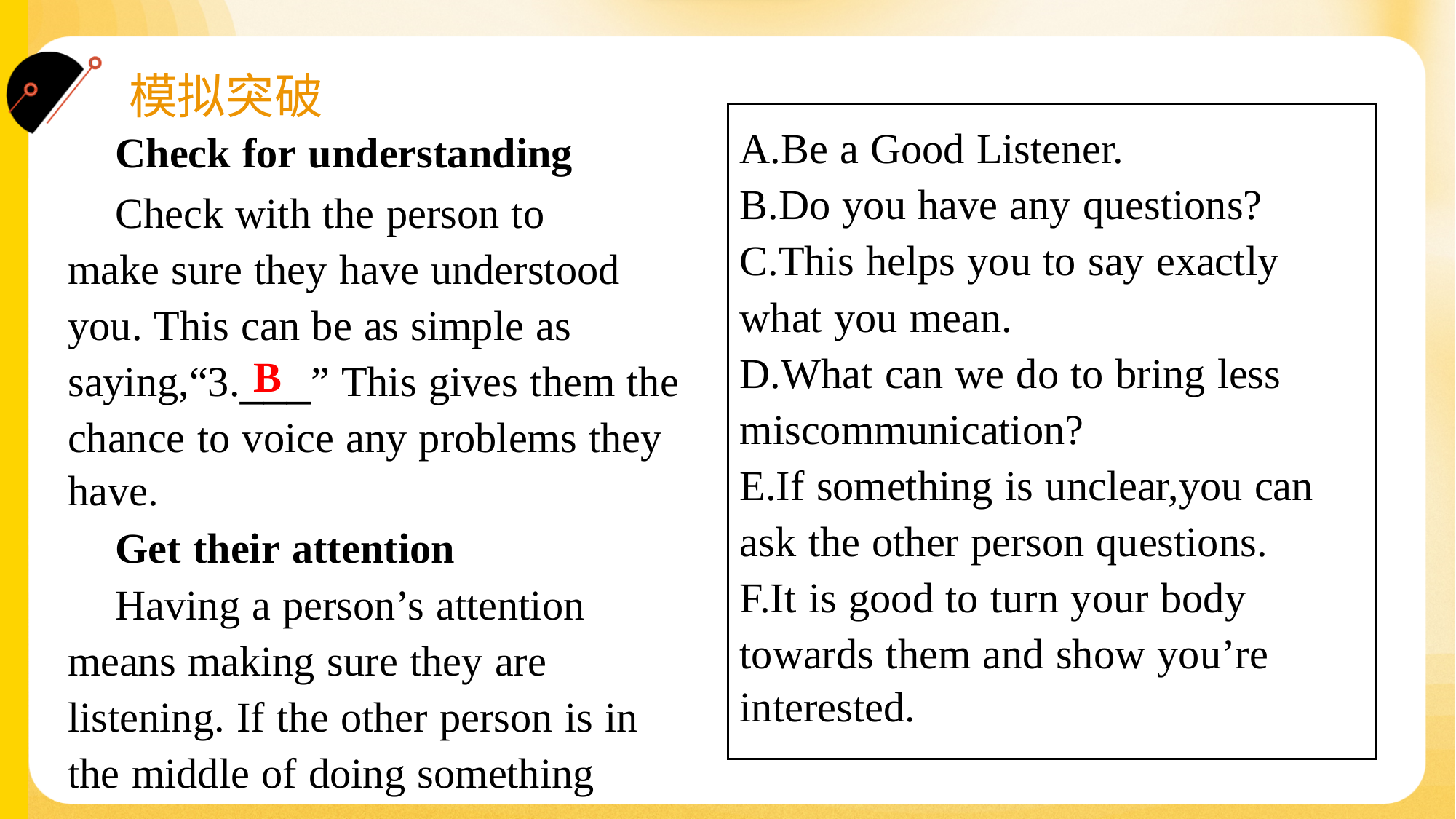

A.Be a Good Listener.
B.Do you have any questions?
C.This helps you to say exactly
what you mean.
D.What can we do to bring less
miscommunication?
E.If something is unclear,you can
ask the other person questions.
F.It is good to turn your body
towards them and show you’re
interested.
    Check for understanding

    Check with the person to
make sure they have understood
you. This can be as simple as
saying,“3.___” This gives them the
chance to voice any problems they
have.
B
    Get their attention
    Having a person’s attention
means making sure they are
listening. If the other person is in
the middle of doing something